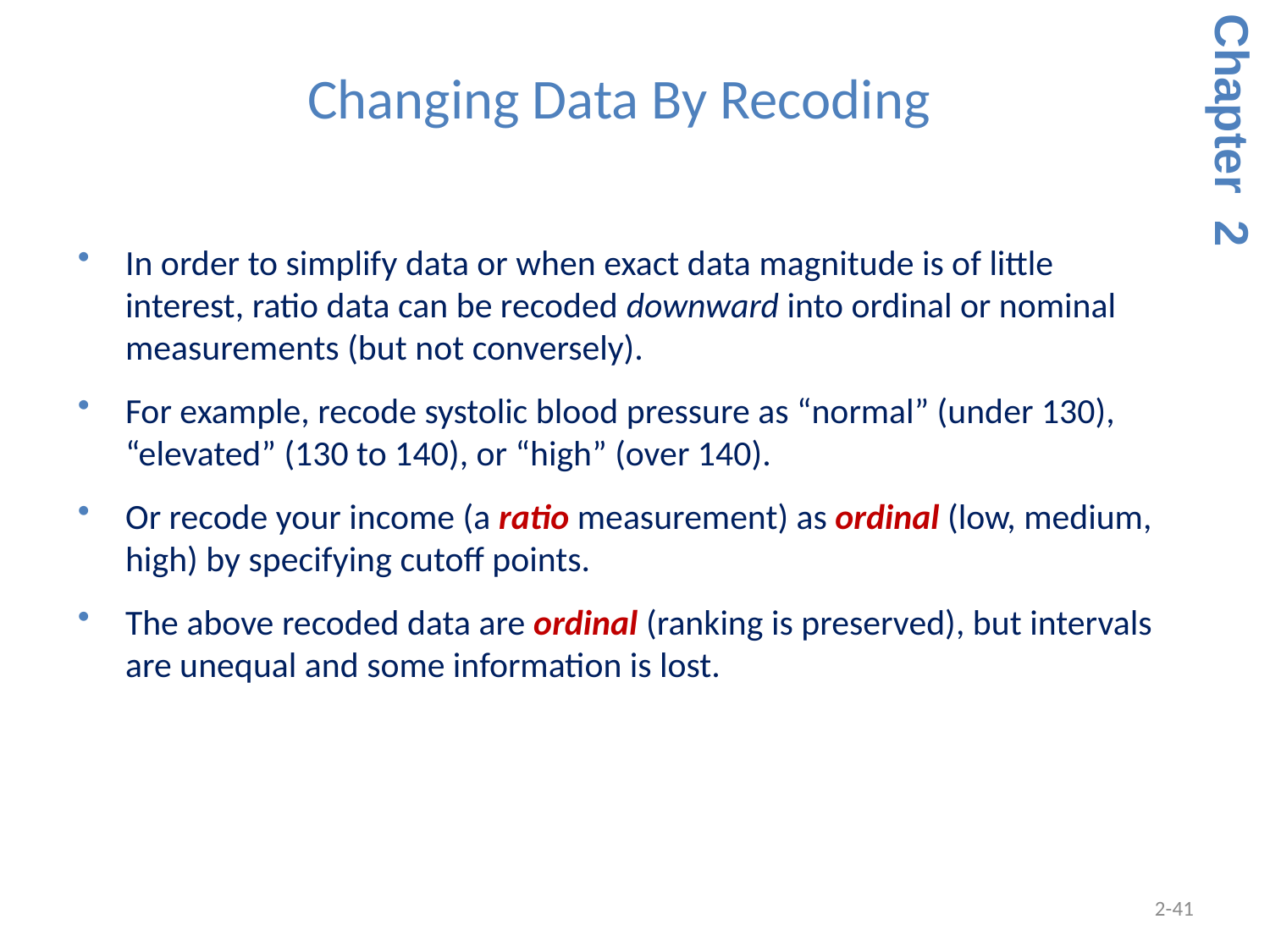

Changing Data By Recoding
Chapter  2

In order to simplify data or when exact data magnitude is of little interest, ratio data can be recoded downward into ordinal or nominal measurements (but not conversely).
For example, recode systolic blood pressure as “normal” (under 130), “elevated” (130 to 140), or “high” (over 140).
Or recode your income (a ratio measurement) as ordinal (low, medium, high) by specifying cutoff points.
The above recoded data are ordinal (ranking is preserved), but intervals are unequal and some information is lost.

2-41